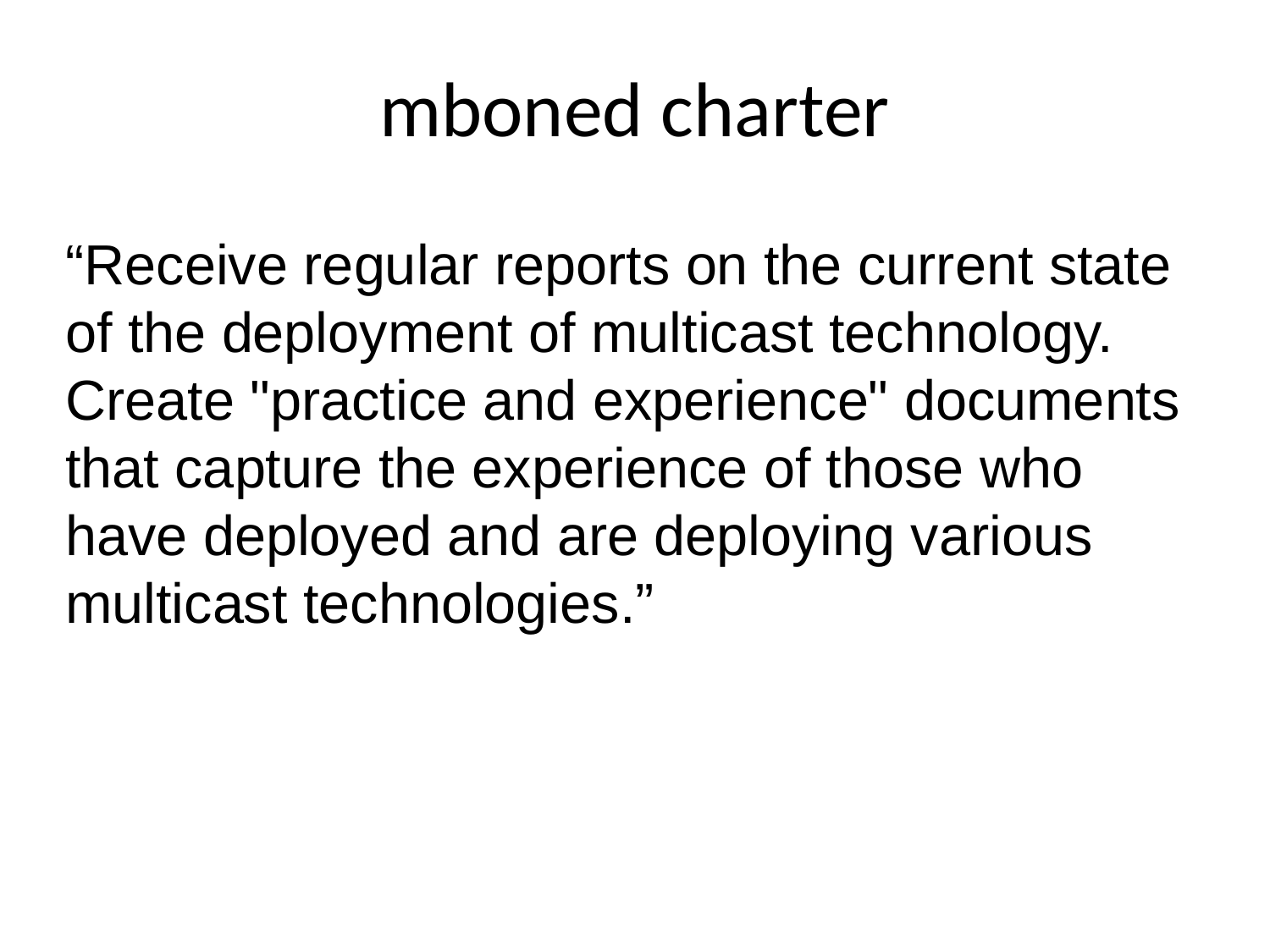

mboned charter
“Receive regular reports on the current state of the deployment of multicast technology. Create "practice and experience" documents that capture the experience of those who have deployed and are deploying various multicast technologies.”